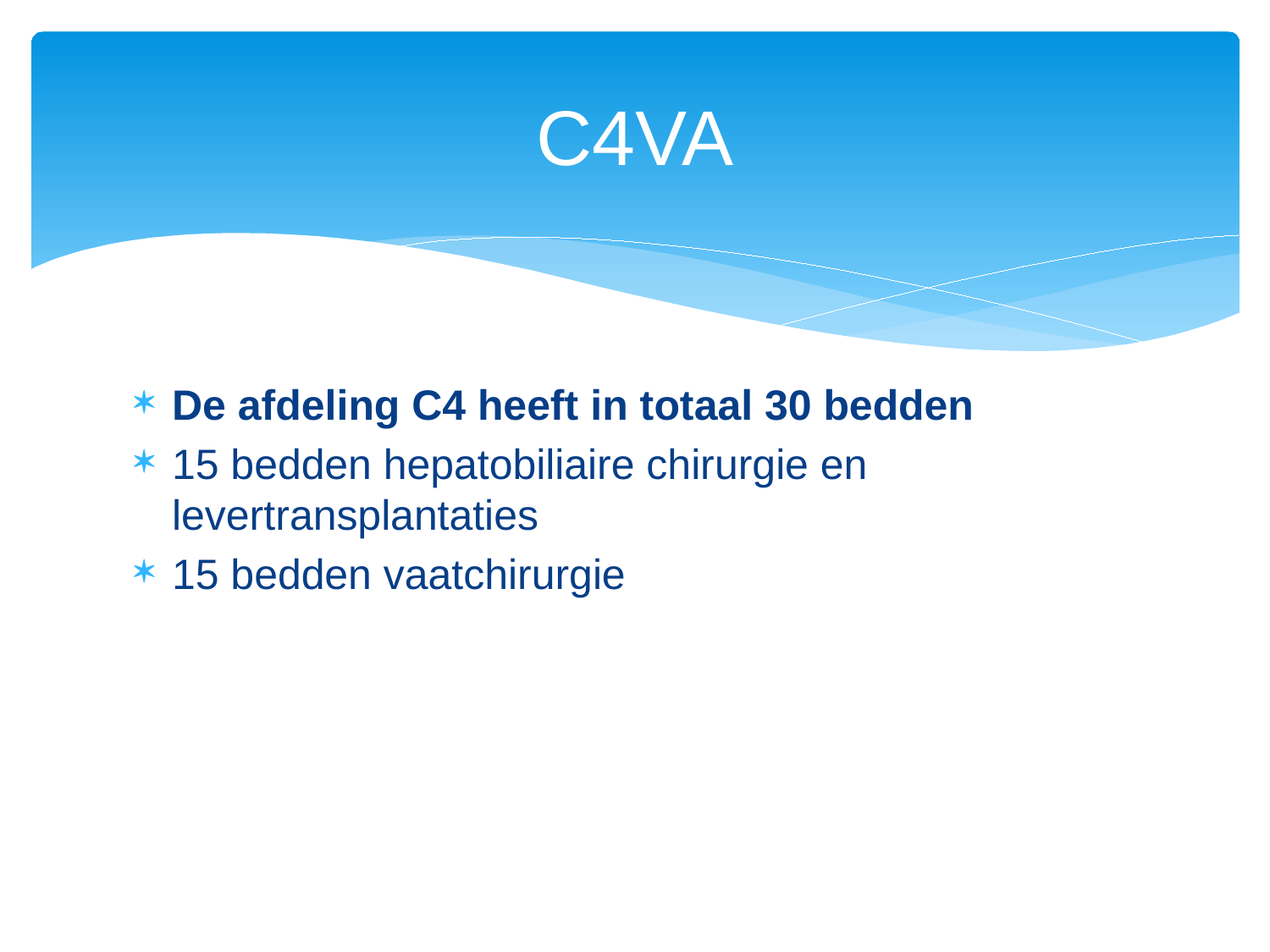

# C4VA
De afdeling C4 heeft in totaal 30 bedden
15 bedden hepatobiliaire chirurgie en levertransplantaties
15 bedden vaatchirurgie